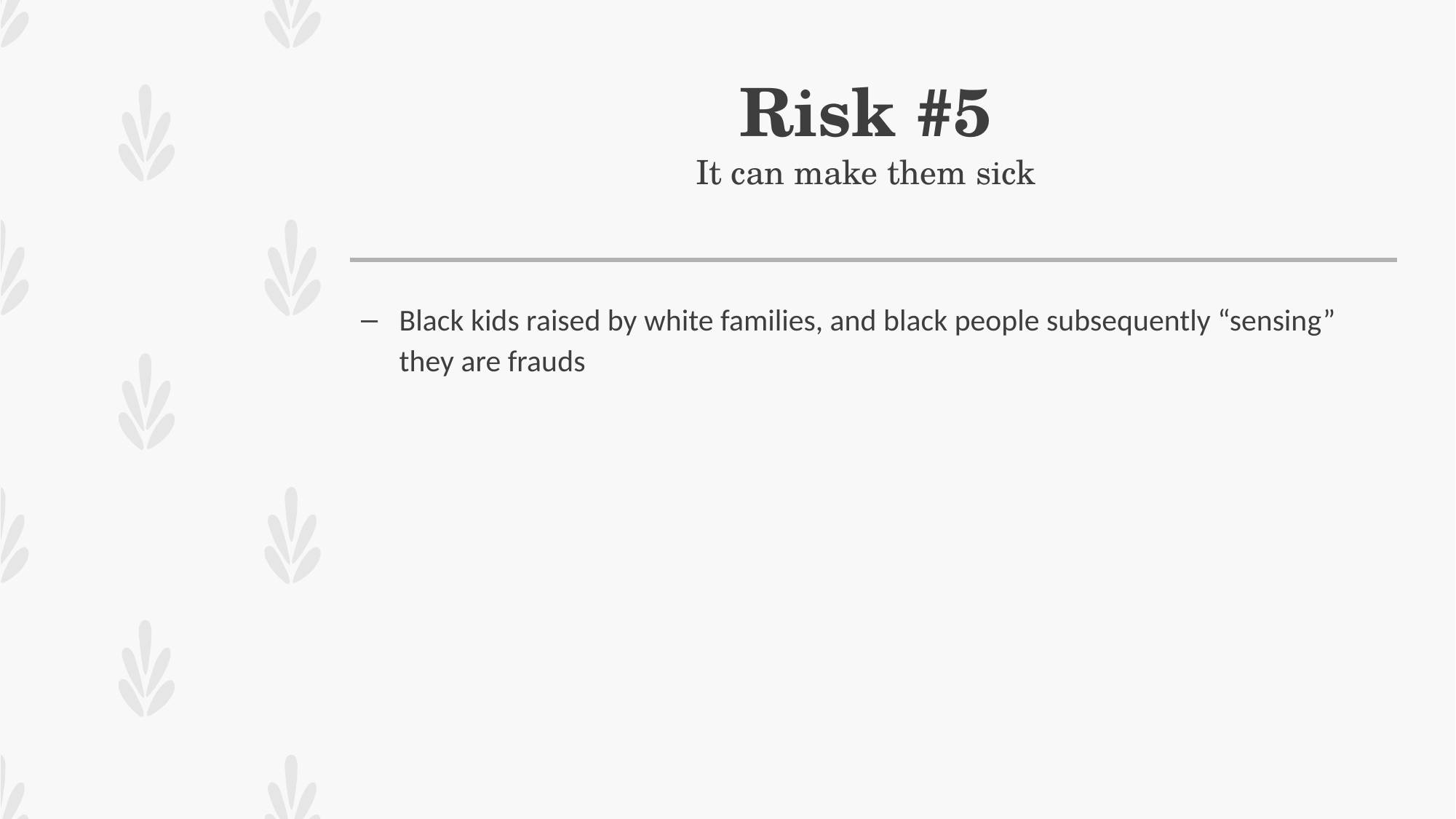

# Risk #5 It can make them sick
Black kids raised by white families, and black people subsequently “sensing” they are frauds